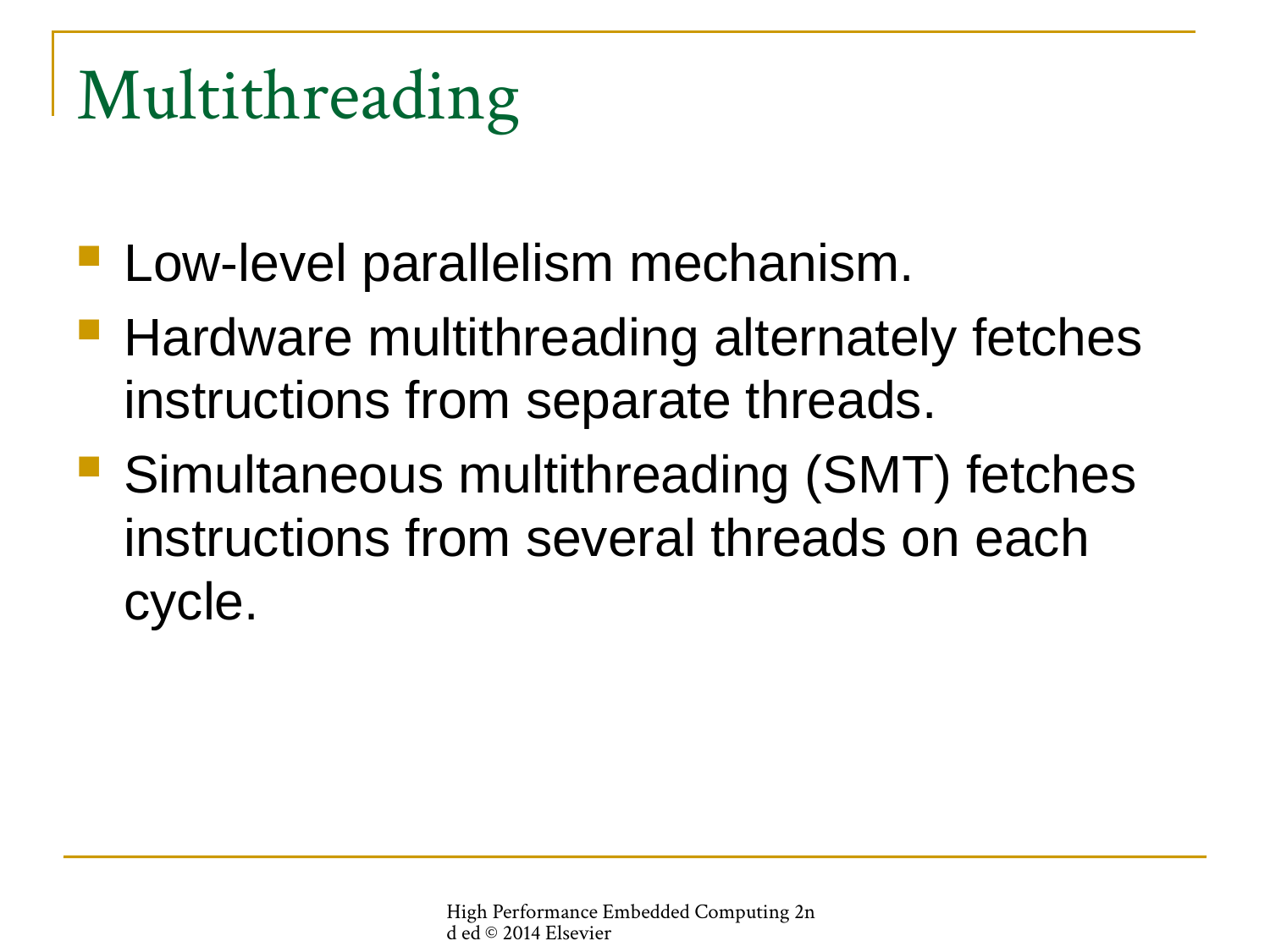

# Multithreading
Low-level parallelism mechanism.
Hardware multithreading alternately fetches instructions from separate threads.
Simultaneous multithreading (SMT) fetches instructions from several threads on each cycle.
High Performance Embedded Computing 2nd ed © 2014 Elsevier